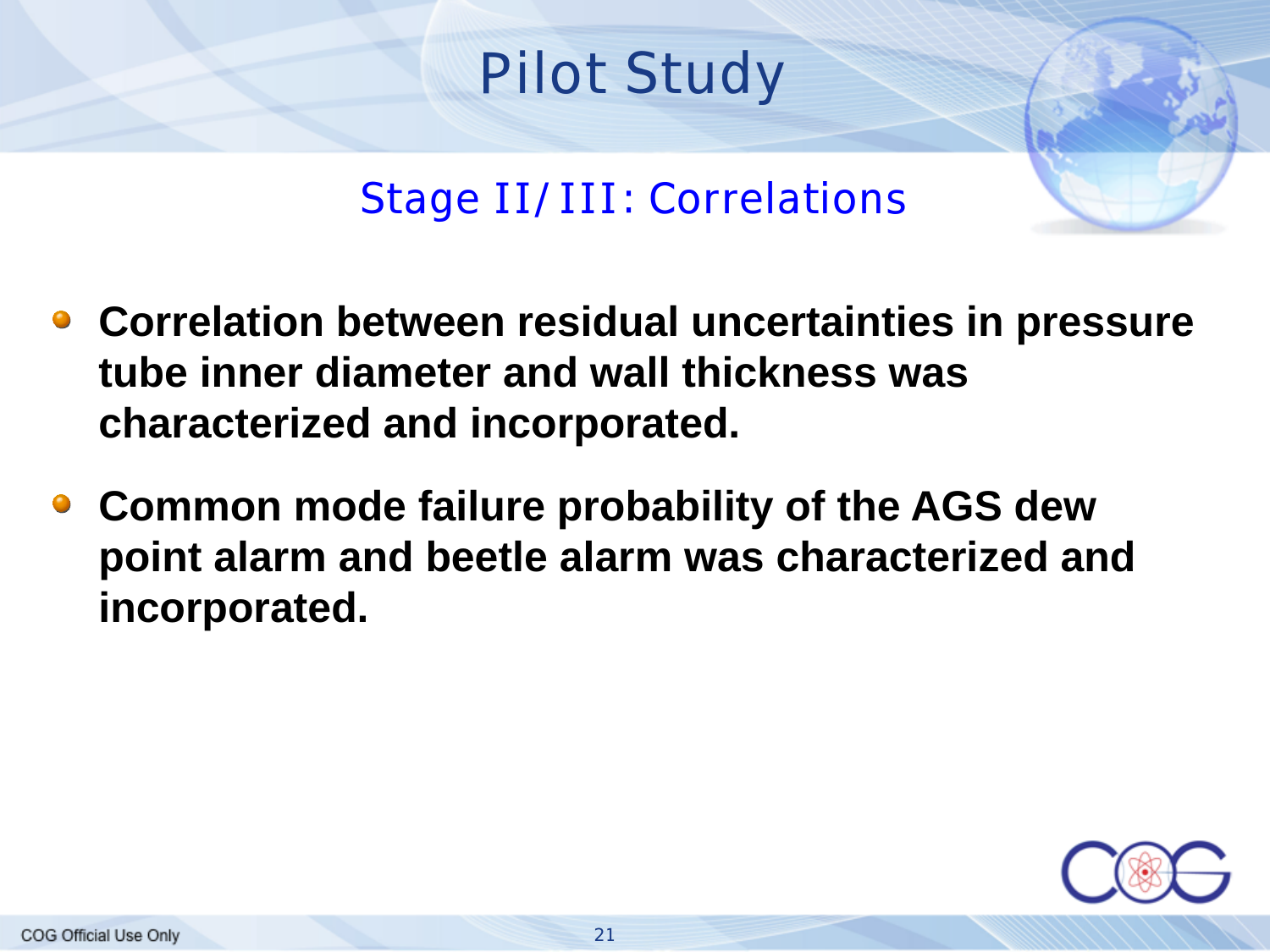

Pilot Study
Stage II/III: Correlations

Correlation between residual uncertainties in pressure tube inner diameter and wall thickness was characterized and incorporated.
Common mode failure probability of the AGS dew point alarm and beetle alarm was characterized and incorporated.